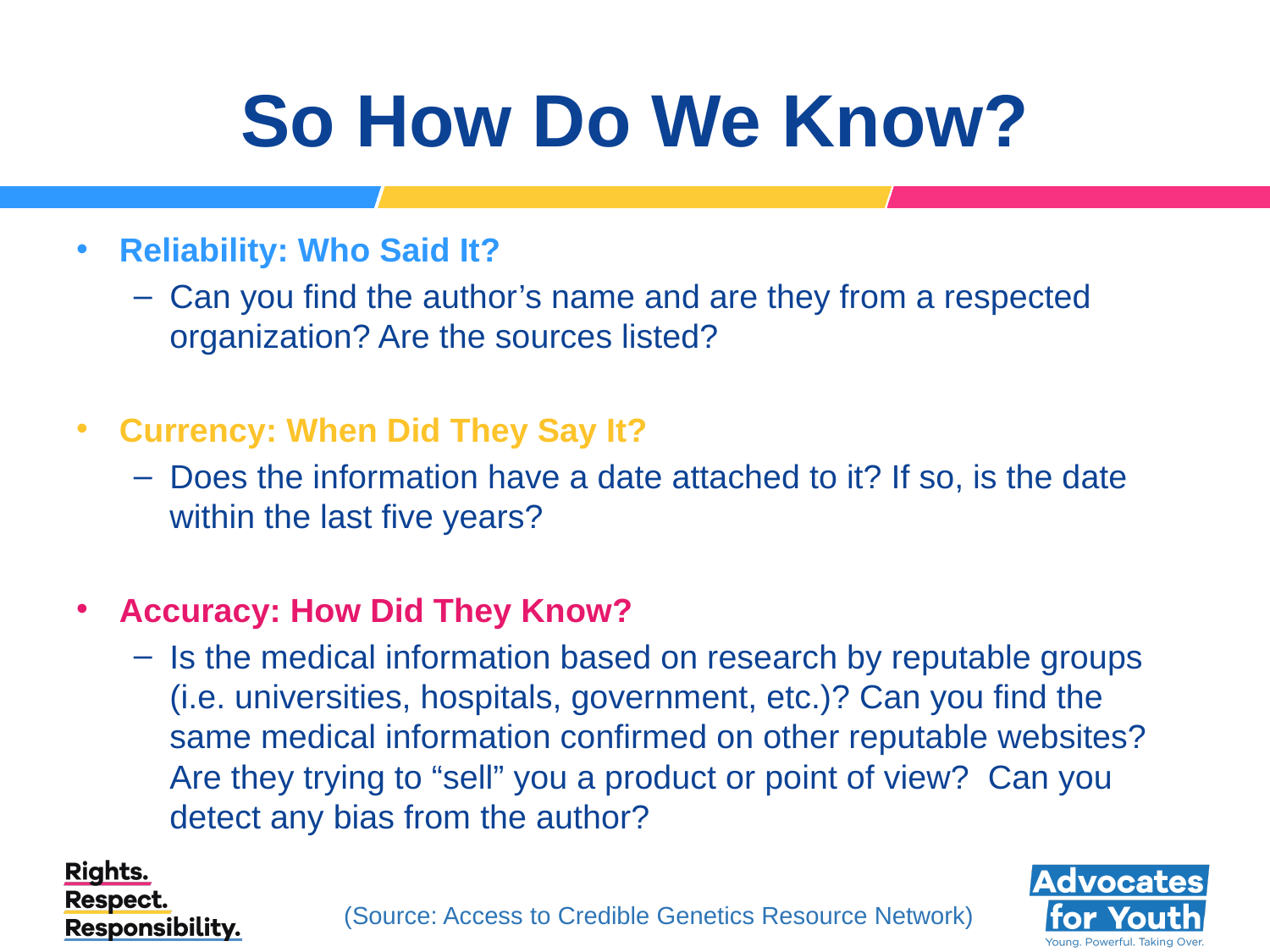

# So How Do We Know?
Reliability: Who Said It?
Can you find the author’s name and are they from a respected organization? Are the sources listed?

Currency: When Did They Say It?
Does the information have a date attached to it? If so, is the date within the last five years?

Accuracy: How Did They Know?
Is the medical information based on research by reputable groups (i.e. universities, hospitals, government, etc.)? Can you find the same medical information confirmed on other reputable websites? Are they trying to “sell” you a product or point of view?  Can you detect any bias from the author?

(Source: Access to Credible Genetics Resource Network)